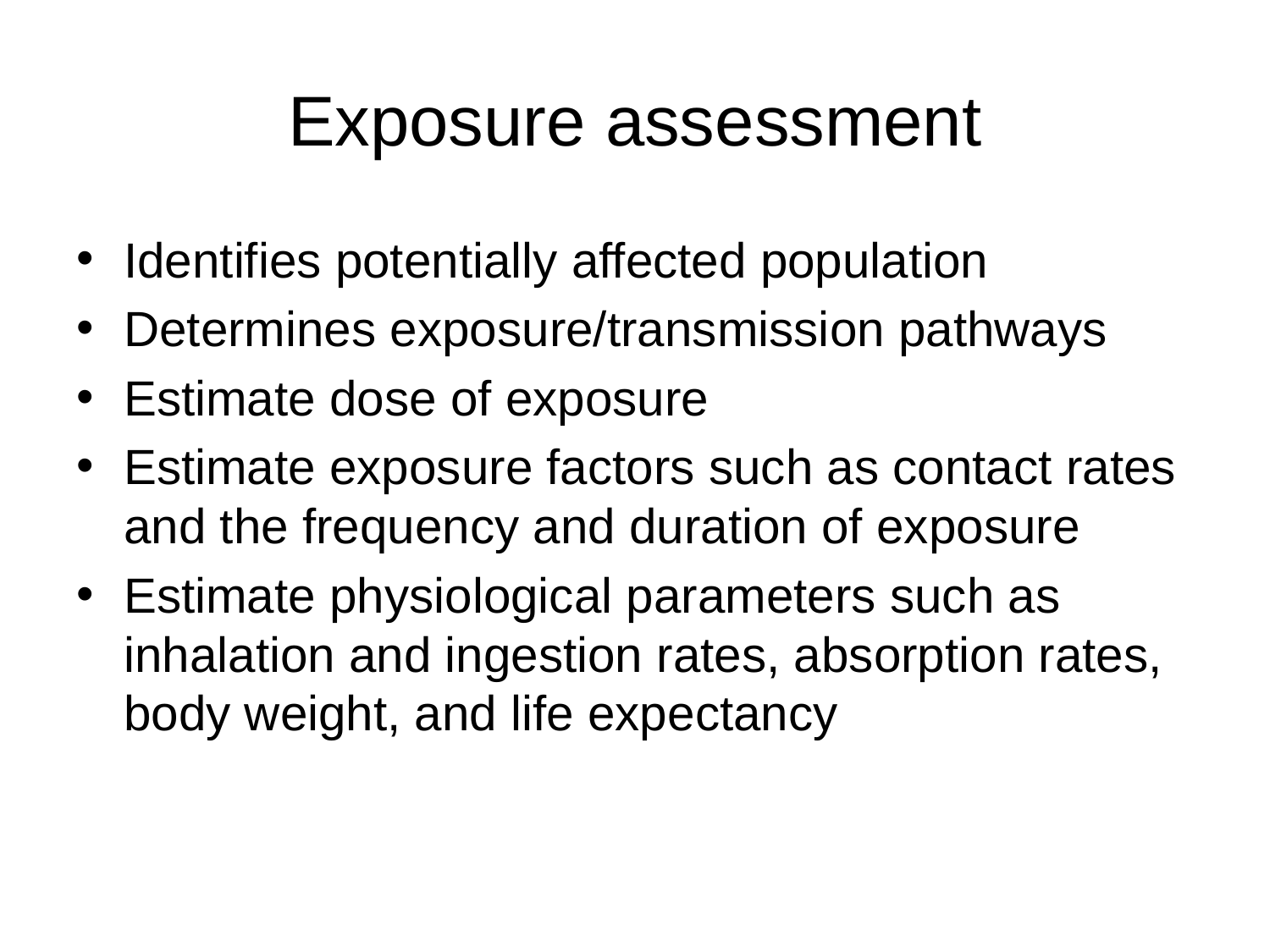

# Exposure assessment
Identifies potentially affected population
Determines exposure/transmission pathways
Estimate dose of exposure
Estimate exposure factors such as contact rates and the frequency and duration of exposure
Estimate physiological parameters such as inhalation and ingestion rates, absorption rates, body weight, and life expectancy